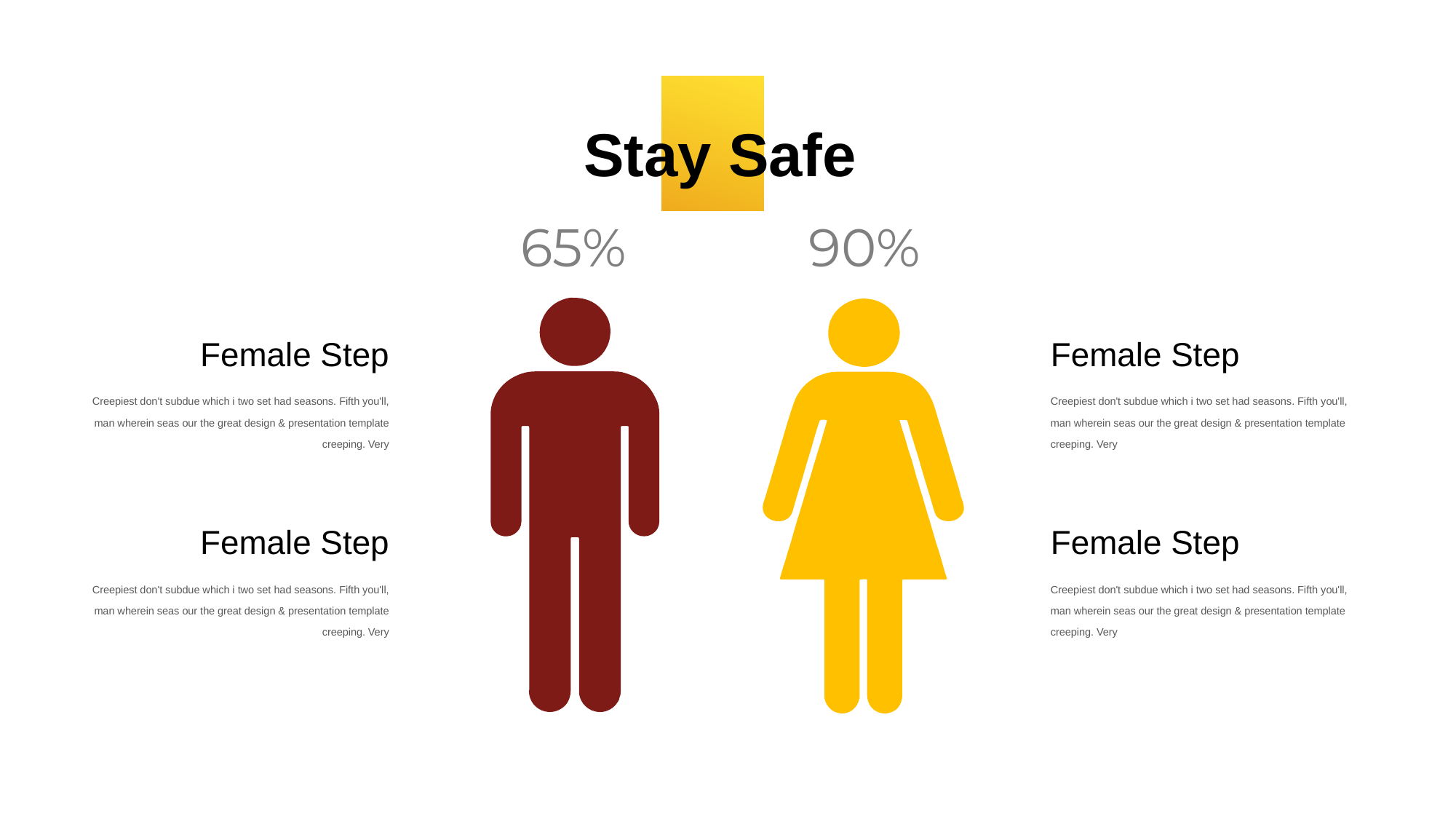

Stay Safe
65%
90%

Female Step
Female Step
Creepiest don't subdue which i two set had seasons. Fifth you'll, man wherein seas our the great design & presentation template creeping. Very
Female Step
Creepiest don't subdue which i two set had seasons. Fifth you'll, man wherein seas our the great design & presentation template creeping. Very
Creepiest don't subdue which i two set had seasons. Fifth you'll, man wherein seas our the great design & presentation template creeping. Very
Female Step
Creepiest don't subdue which i two set had seasons. Fifth you'll, man wherein seas our the great design & presentation template creeping. Very